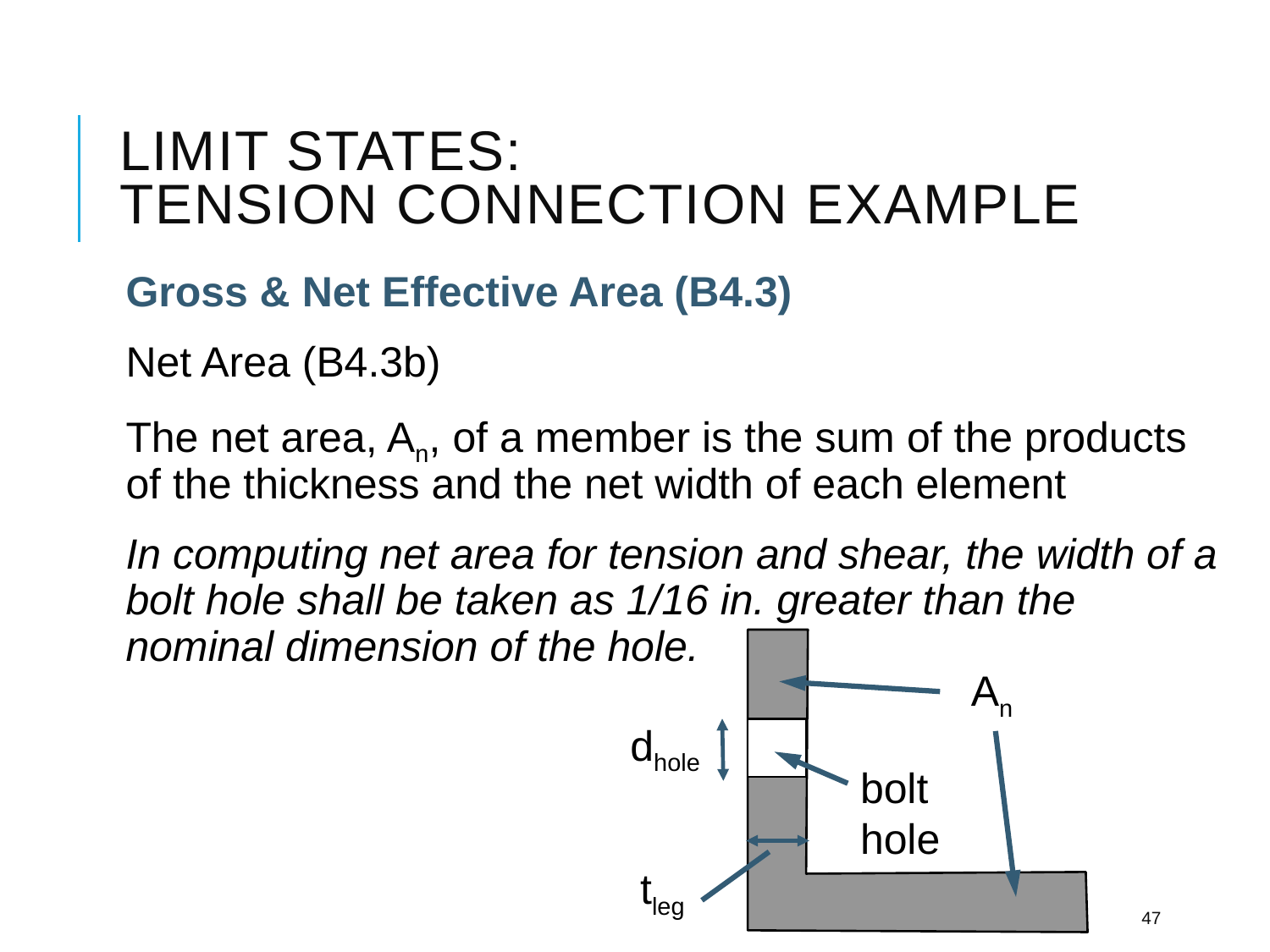

# Limit states: Tension connection example
Gross & Net Effective Area (B4.3)
Net Area (B4.3b)
The net area, An, of a member is the sum of the products of the thickness and the net width of each element
In computing net area for tension and shear, the width of a bolt hole shall be taken as 1/16 in. greater than the nominal dimension of the hole.

 An
dhole
bolt hole
tleg
47